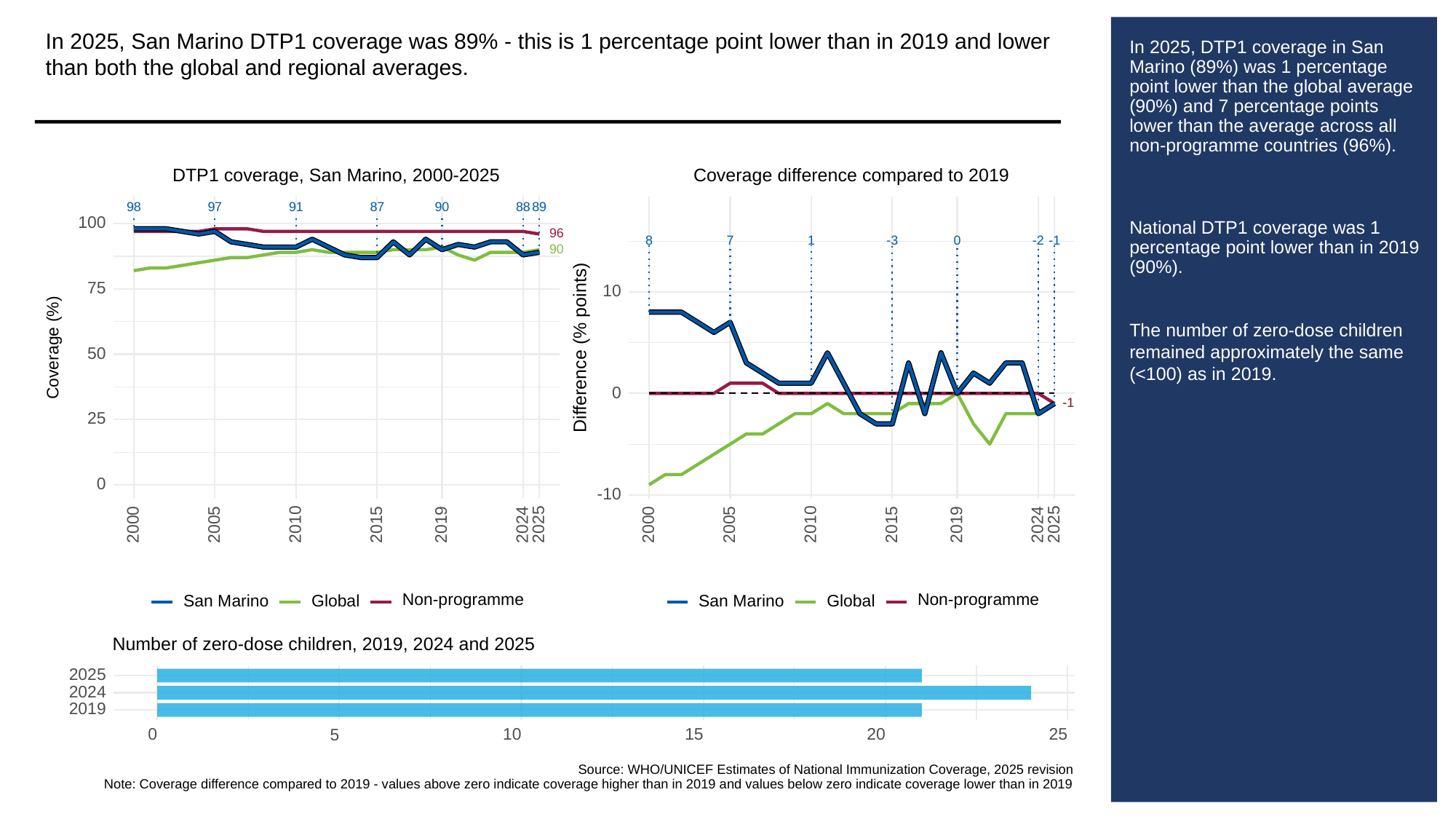

In 2025, San Marino DTP1 coverage was 89% - this is 1 percentage point lower than in 2019 and lower than both the global and regional averages.
# In 2025, DTP1 coverage in San Marino (89%) was 1 percentage point lower than the global average (90%) and 7 percentage points lower than the average across all non-programme countries (96%).

National DTP1 coverage was 1 percentage point lower than in 2019 (90%).

The number of zero-dose children remained approximately the same (<100) as in 2019.

DTP1 coverage, San Marino, 2000-2025
Coverage difference compared to 2019

98
97
91
87
90
88
89
100

96
-3
8
0
1
-2
-1
7

90

75
10

Difference (% points)
Coverage (%)

50

0

-1
-1
25

0

-10

2000
2005
2010
2015
2019
2024
2025
2000
2005
2010
2015
2019
2024
2025
Non-programme
Non-programme
San Marino
Global
San Marino
Global

Number of zero-dose children, 2019, 2024 and 2025

2025

2024

2019

0
10
15
20
25
5
Source: WHO/UNICEF Estimates of National Immunization Coverage, 2025 revision
Note: Coverage difference compared to 2019 - values above zero indicate coverage higher than in 2019 and values below zero indicate coverage lower than in 2019